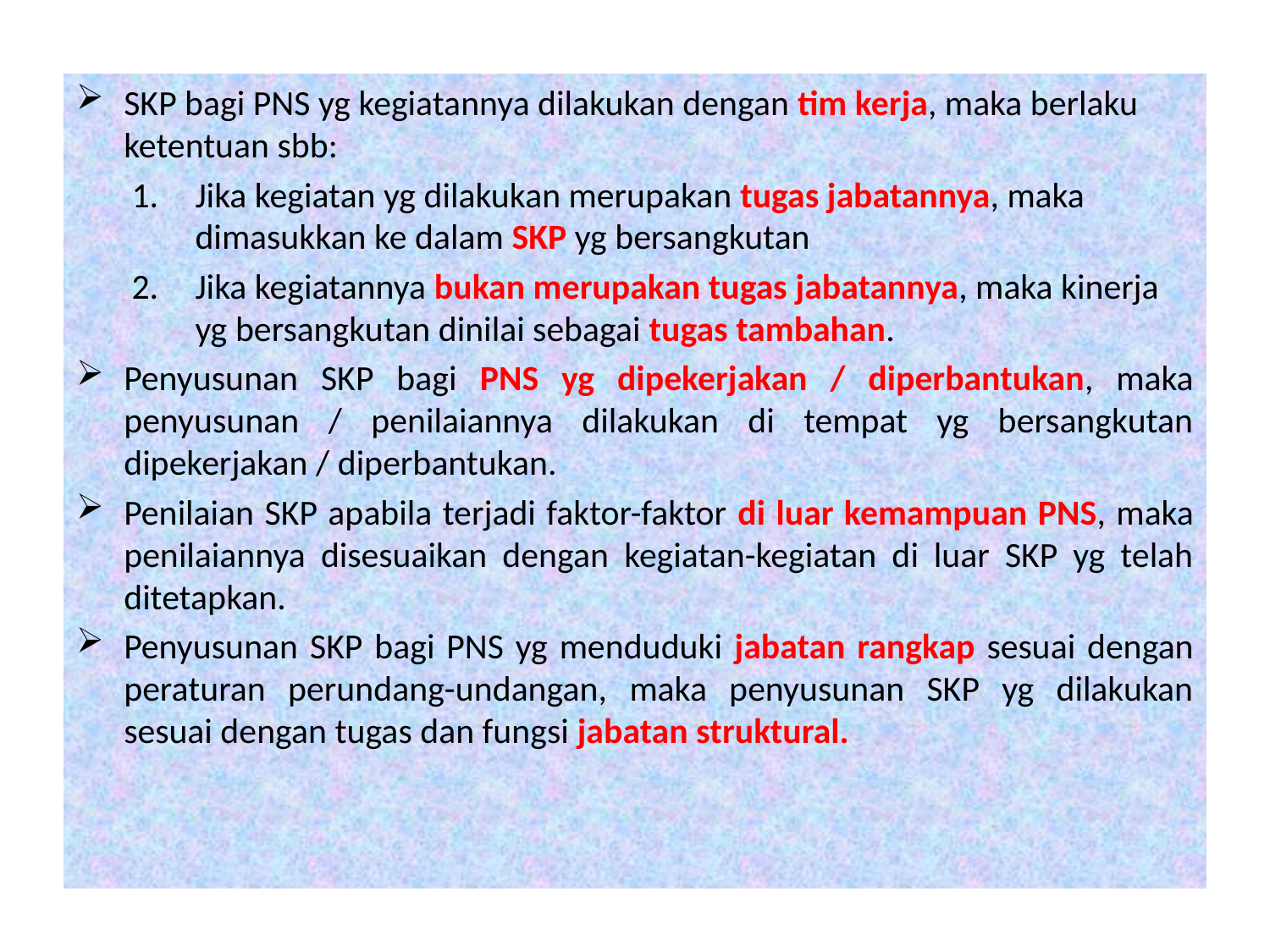

SKP bagi PNS yg kegiatannya dilakukan dengan tim kerja, maka berlaku ketentuan sbb:
Jika kegiatan yg dilakukan merupakan tugas jabatannya, maka dimasukkan ke dalam SKP yg bersangkutan
Jika kegiatannya bukan merupakan tugas jabatannya, maka kinerja yg bersangkutan dinilai sebagai tugas tambahan.
Penyusunan SKP bagi PNS yg dipekerjakan / diperbantukan, maka penyusunan / penilaiannya dilakukan di tempat yg bersangkutan dipekerjakan / diperbantukan.
Penilaian SKP apabila terjadi faktor-faktor di luar kemampuan PNS, maka penilaiannya disesuaikan dengan kegiatan-kegiatan di luar SKP yg telah ditetapkan.
Penyusunan SKP bagi PNS yg menduduki jabatan rangkap sesuai dengan peraturan perundang-undangan, maka penyusunan SKP yg dilakukan sesuai dengan tugas dan fungsi jabatan struktural.